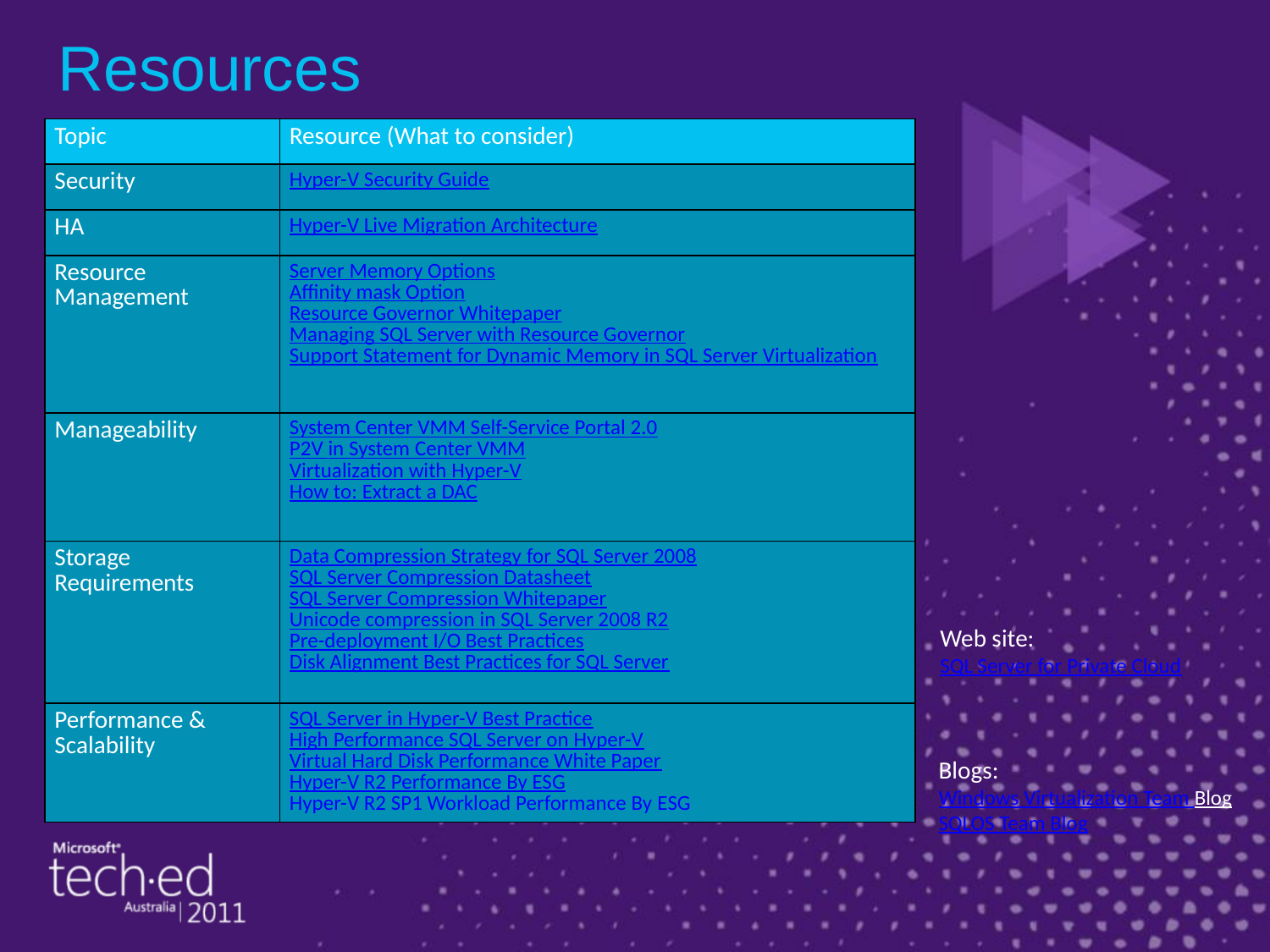

# Resources
| Topic | Resource (What to consider) |
| --- | --- |
| Security | Hyper-V Security Guide |
| HA | Hyper-V Live Migration Architecture |
| Resource Management | Server Memory Options Affinity mask Option Resource Governor Whitepaper Managing SQL Server with Resource Governor Support Statement for Dynamic Memory in SQL Server Virtualization |
| Manageability | System Center VMM Self-Service Portal 2.0 P2V in System Center VMM Virtualization with Hyper-V How to: Extract a DAC |
| Storage Requirements | Data Compression Strategy for SQL Server 2008 SQL Server Compression Datasheet SQL Server Compression Whitepaper Unicode compression in SQL Server 2008 R2 Pre-deployment I/O Best Practices Disk Alignment Best Practices for SQL Server |
| Performance & Scalability | SQL Server in Hyper-V Best Practice High Performance SQL Server on Hyper-V Virtual Hard Disk Performance White Paper Hyper-V R2 Performance By ESG Hyper-V R2 SP1 Workload Performance By ESG |
Web site:
SQL Server for Private Cloud
Blogs:
Windows Virtualization Team Blog  SQLOS Team Blog